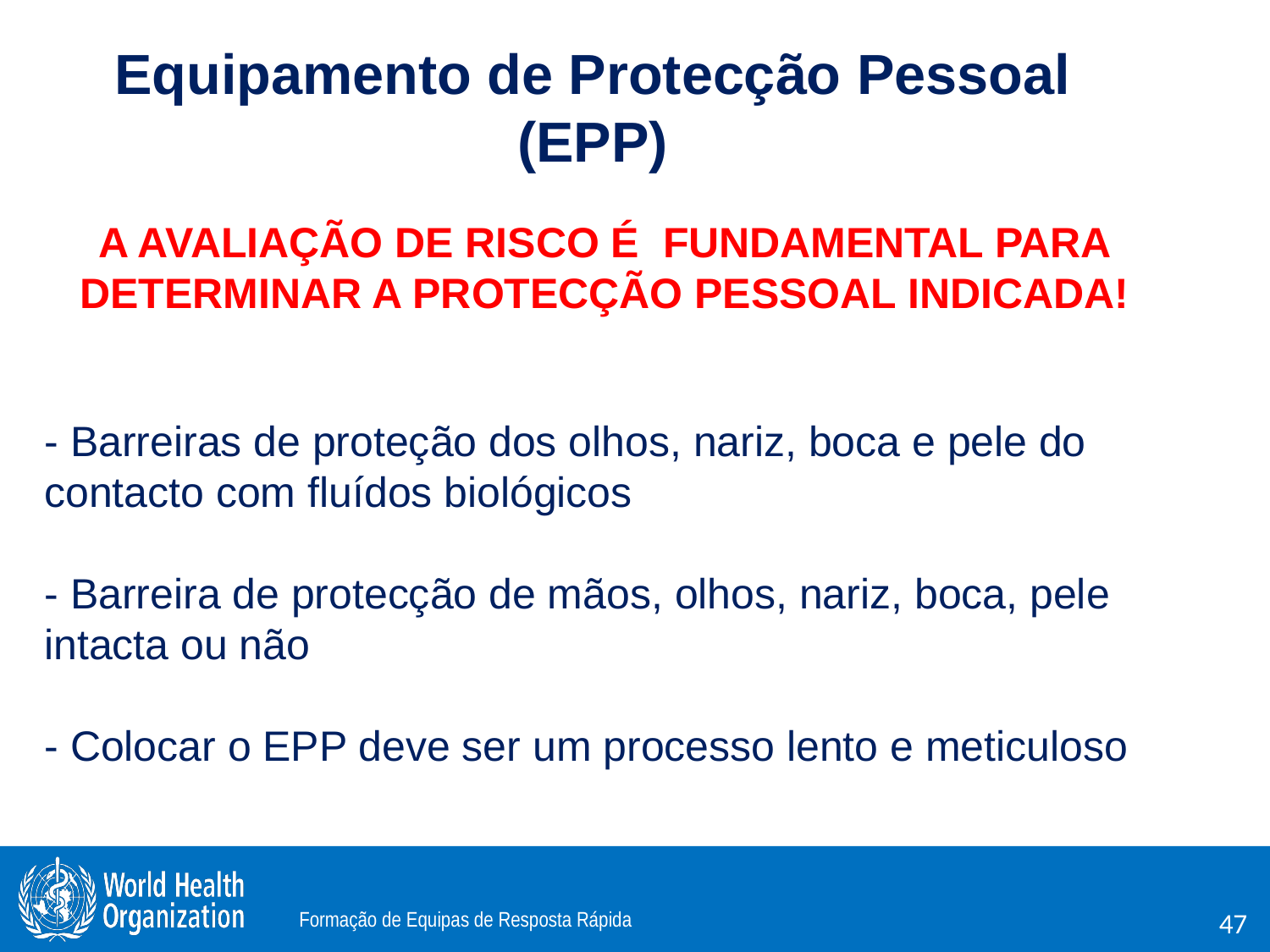

Equipamento de Protecção Pessoal (EPP)
A AVALIAÇÃO DE RISCO É  FUNDAMENTAL PARA DETERMINAR A PROTECÇÃO PESSOAL INDICADA!

# - Barreiras de proteção dos olhos, nariz, boca e pele do contacto com fluídos biológicos - Barreira de protecção de mãos, olhos, nariz, boca, pele intacta ou não - Colocar o EPP deve ser um processo lento e meticuloso